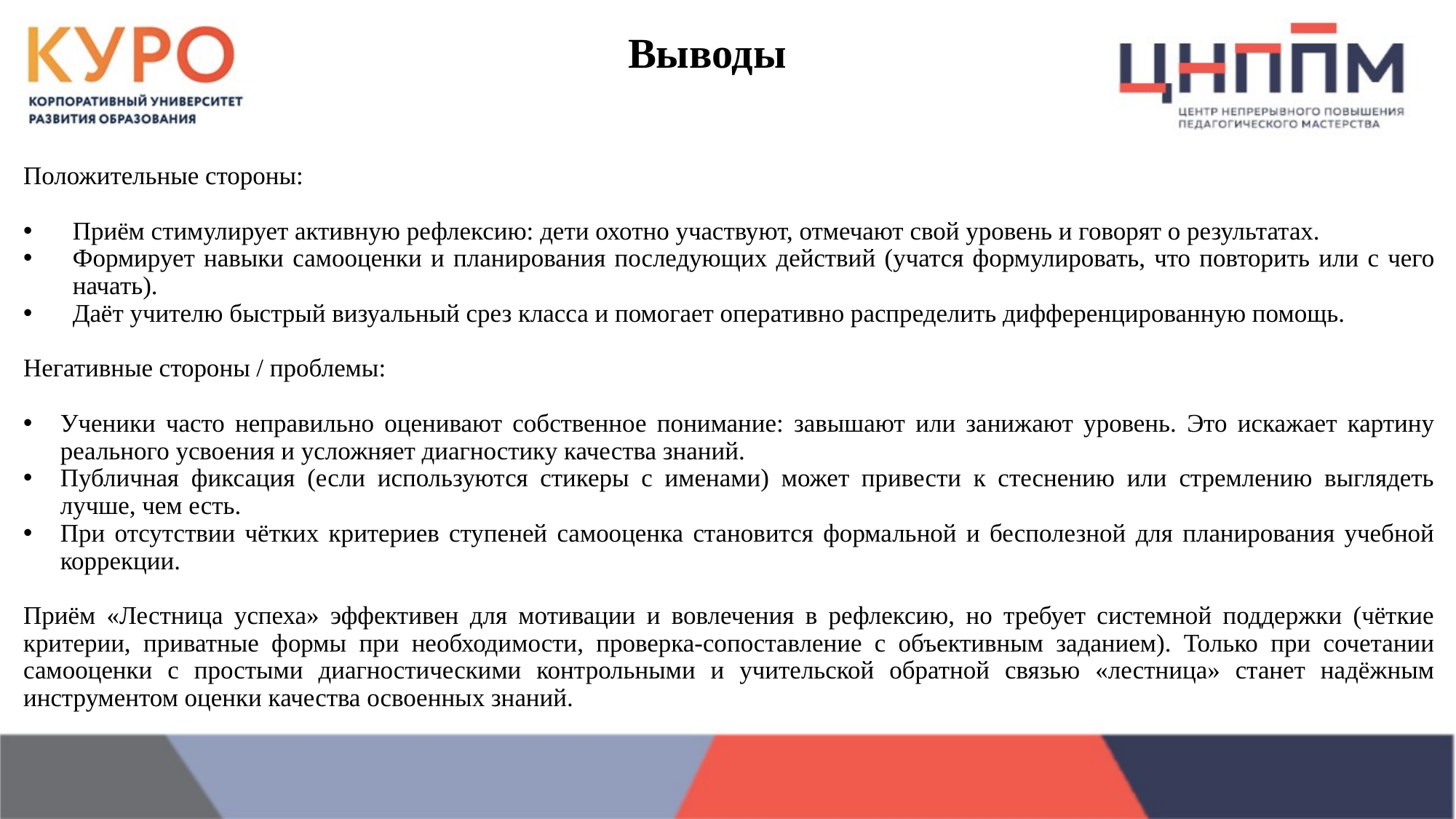

Выводы

Положительные стороны:

Приём стимулирует активную рефлексию: дети охотно участвуют, отмечают свой уровень и говорят о результатах.
Формирует навыки самооценки и планирования последующих действий (учатся формулировать, что повторить или с чего начать).
Даёт учителю быстрый визуальный срез класса и помогает оперативно распределить дифференцированную помощь.

Негативные стороны / проблемы:

Ученики часто неправильно оценивают собственное понимание: завышают или занижают уровень. Это искажает картину реального усвоения и усложняет диагностику качества знаний.
Публичная фиксация (если используются стикеры с именами) может привести к стеснению или стремлению выглядеть лучше, чем есть.
При отсутствии чётких критериев ступеней самооценка становится формальной и бесполезной для планирования учебной коррекции.
Приём «Лестница успеха» эффективен для мотивации и вовлечения в рефлексию, но требует системной поддержки (чёткие критерии, приватные формы при необходимости, проверка‑сопоставление с объективным заданием). Только при сочетании самооценки с простыми диагностическими контрольными и учительской обратной связью «лестница» станет надёжным инструментом оценки качества освоенных знаний.